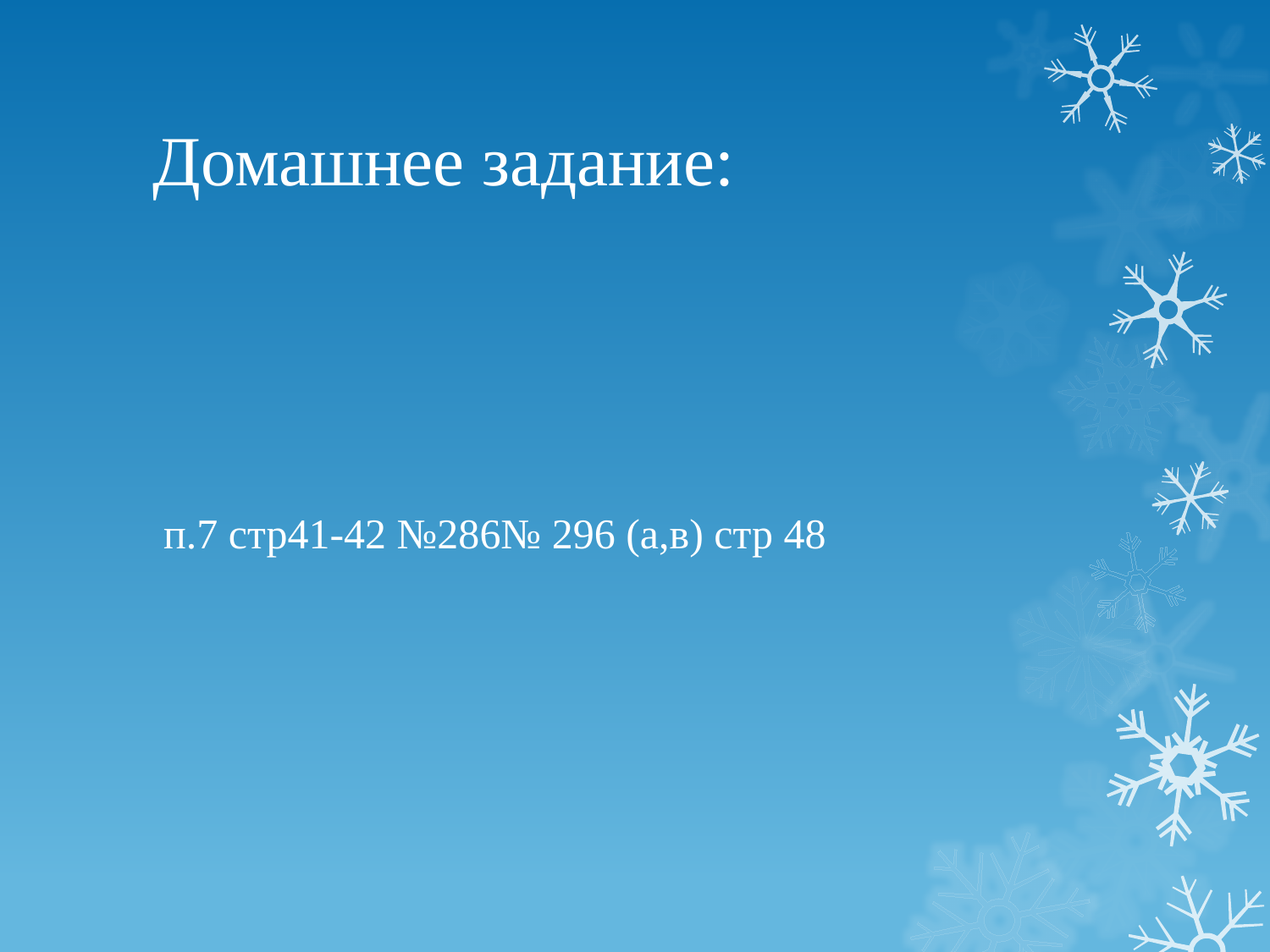

# Домашнее задание:
 п.7 стр41-42 №286№ 296 (а,в) стр 48